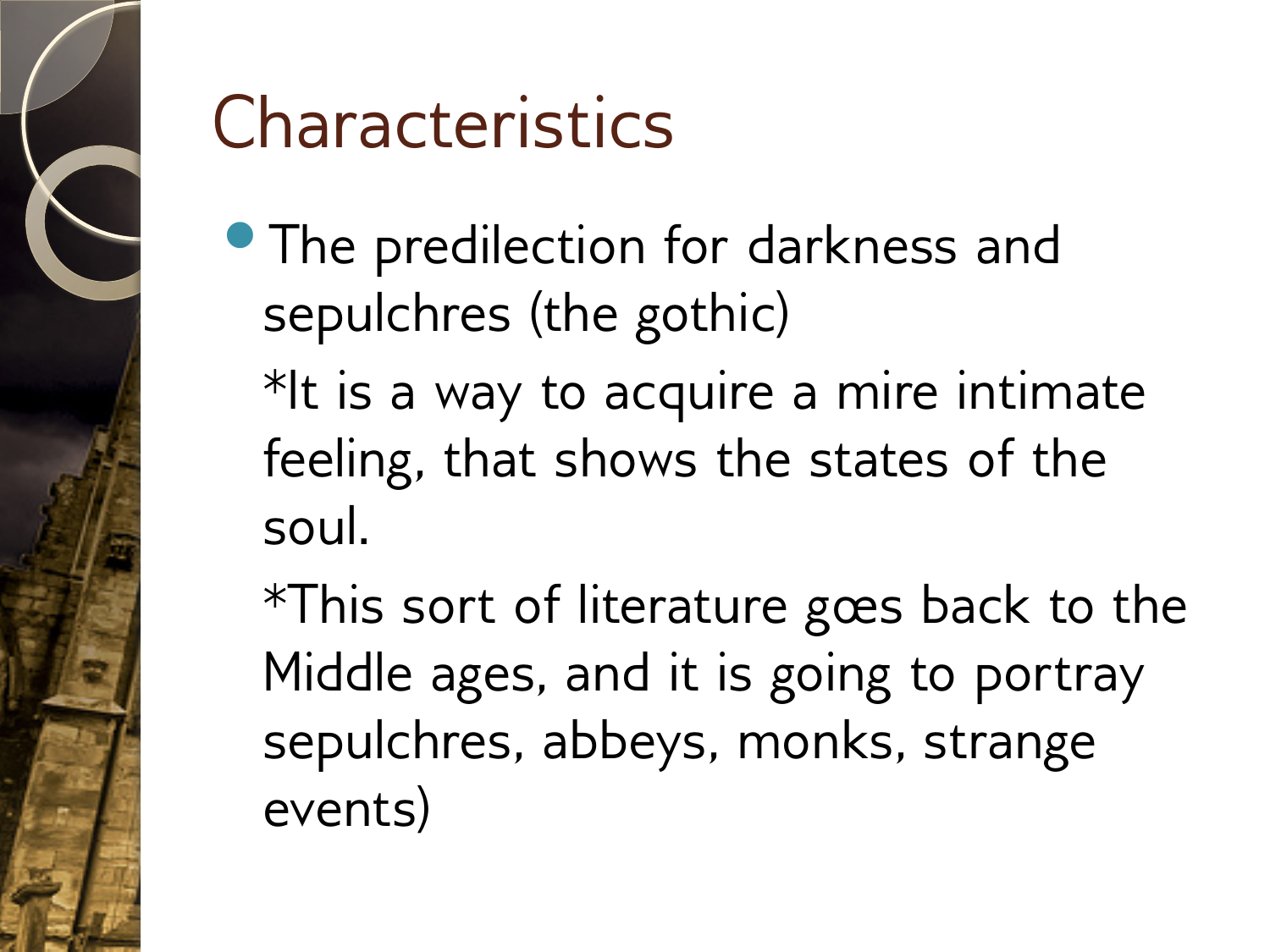

# Characteristics
The predilection for darkness and sepulchres (the gothic)
	*It is a way to acquire a mire intimate feeling, that shows the states of the soul.
	*This sort of literature goes back to the Middle ages, and it is going to portray sepulchres, abbeys, monks, strange events)